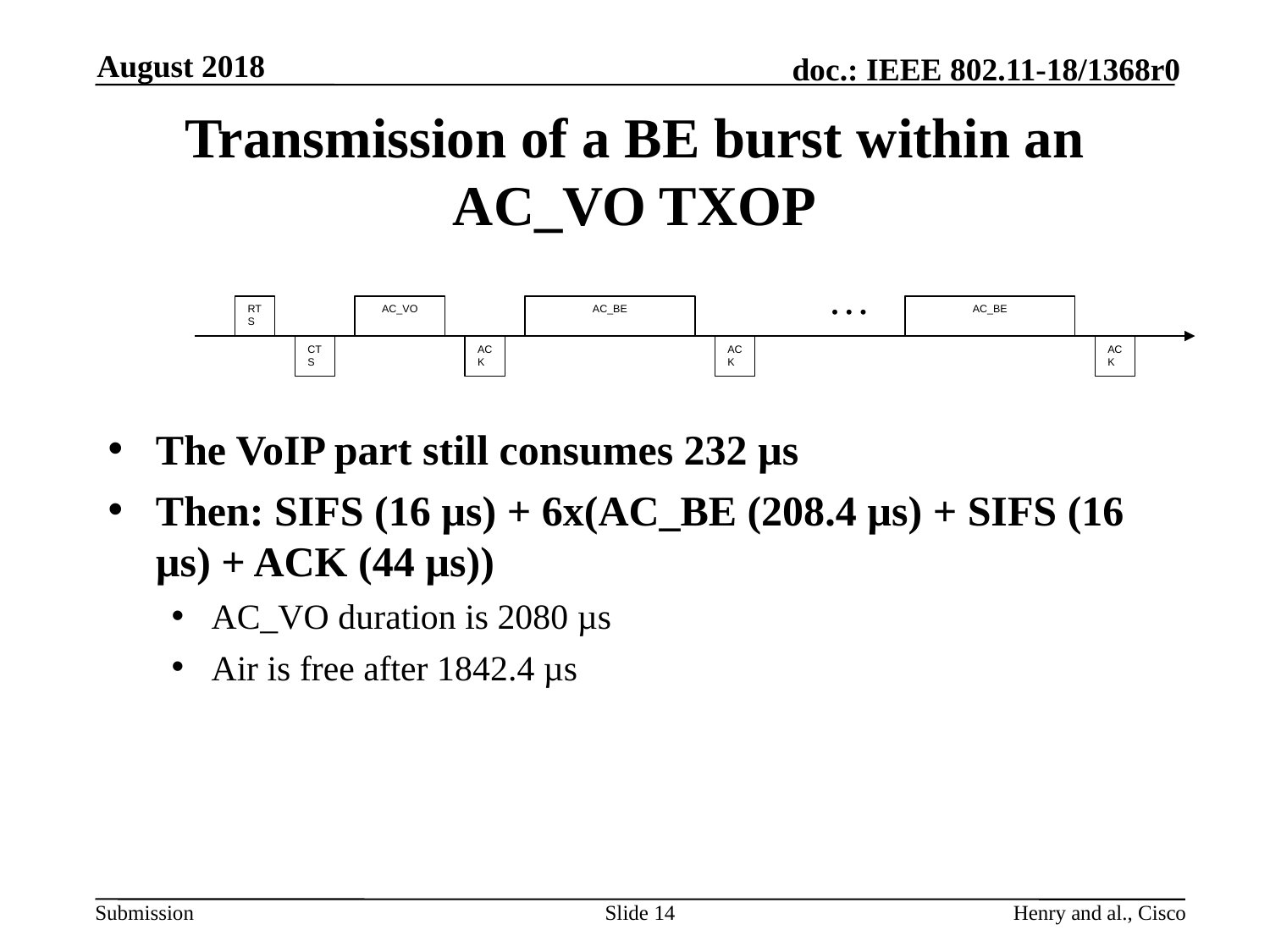

August 2018
# Transmission of a BE burst within an AC_VO TXOP
…
RTS
AC_VO
AC_BE
AC_BE
CTS
ACK
ACK
ACK
The VoIP part still consumes 232 µs
Then: SIFS (16 µs) + 6x(AC_BE (208.4 µs) + SIFS (16 µs) + ACK (44 µs))
AC_VO duration is 2080 µs
Air is free after 1842.4 µs
Slide 14
Henry and al., Cisco